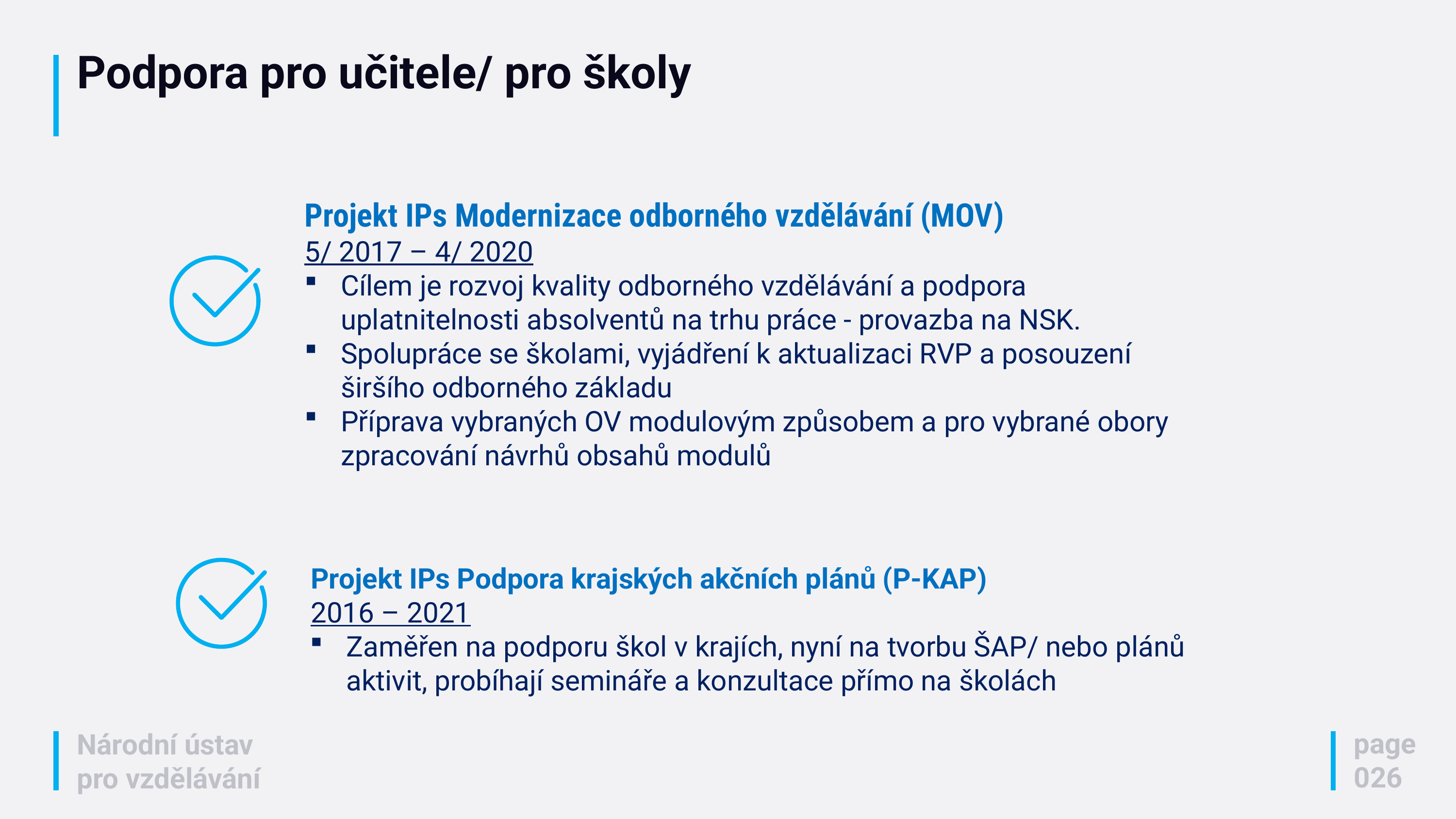

# Podpora pro učitele/ pro školy
Projekt IPs Modernizace odborného vzdělávání (MOV)
5/ 2017 – 4/ 2020
Cílem je rozvoj kvality odborného vzdělávání a podpora uplatnitelnosti absolventů na trhu práce - provazba na NSK.
Spolupráce se školami, vyjádření k aktualizaci RVP a posouzení širšího odborného základu
Příprava vybraných OV modulovým způsobem a pro vybrané obory zpracování návrhů obsahů modulů

Projekt IPs Podpora krajských akčních plánů (P-KAP)
2016 – 2021
Zaměřen na podporu škol v krajích, nyní na tvorbu ŠAP/ nebo plánů aktivit, probíhají semináře a konzultace přímo na školách

page
026